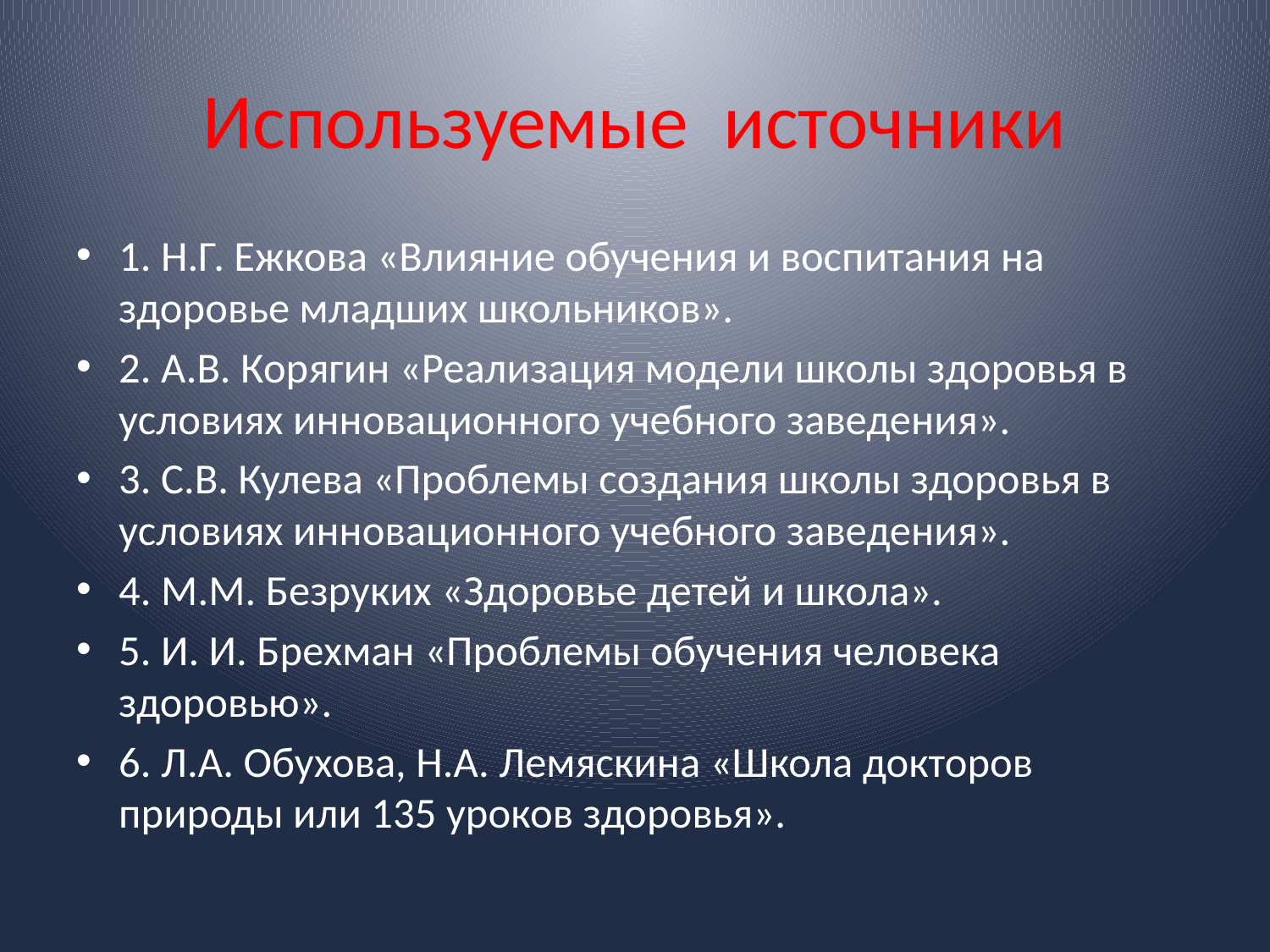

# Используемые  источники
1. Н.Г. Ежкова «Влияние обучения и воспитания на здоровье младших школьников».
2. А.В. Корягин «Реализация модели школы здоровья в условиях инновационного учебного заведения».
3. С.В. Кулева «Проблемы создания школы здоровья в условиях инновационного учебного заведения».
4. М.М. Безруких «Здоровье детей и школа».
5. И. И. Брехман «Проблемы обучения человека здоровью».
6. Л.А. Обухова, Н.А. Лемяскина «Школа докторов природы или 135 уроков здоровья».